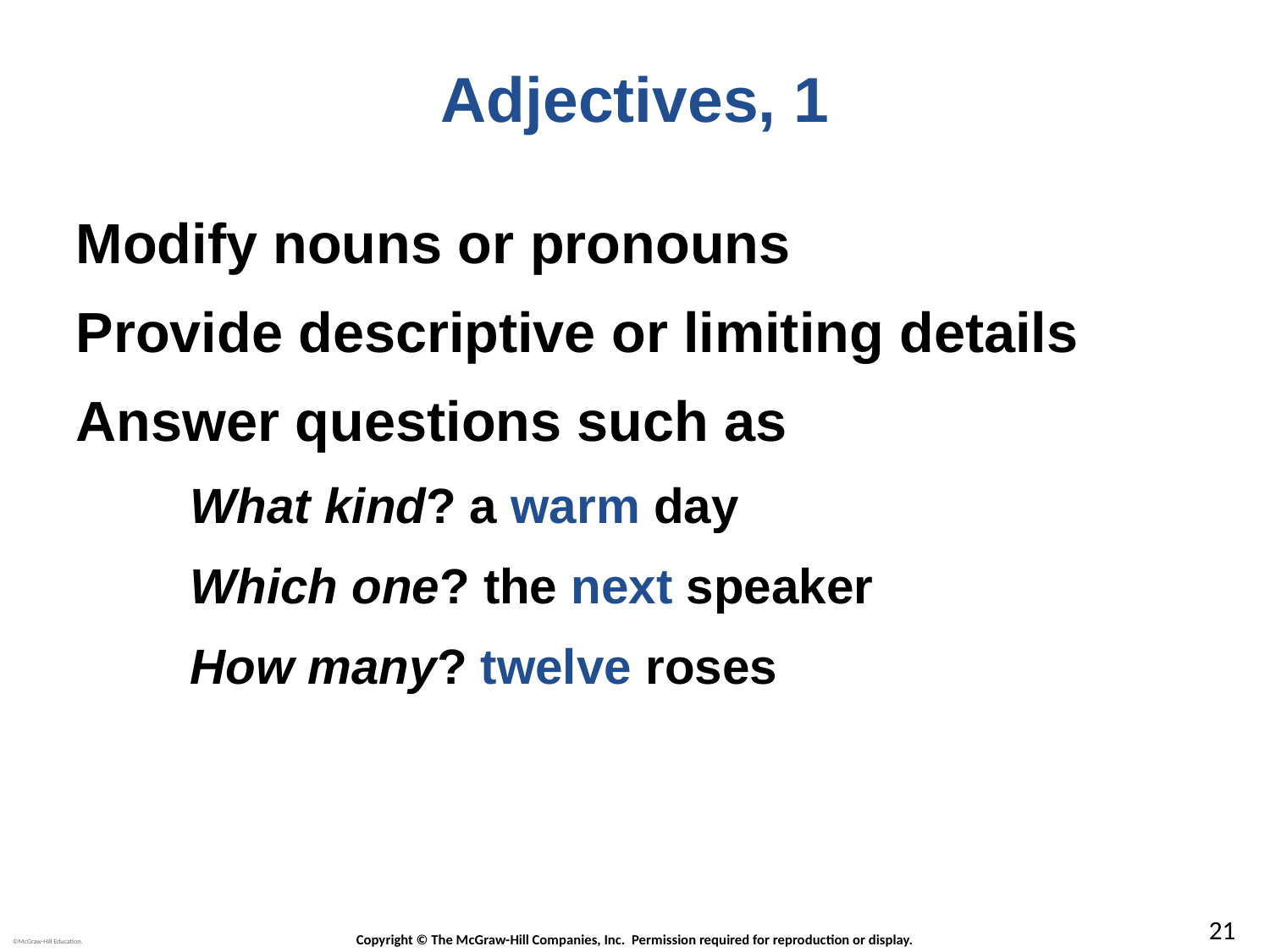

# Adjectives, 1
Modify nouns or pronouns
Provide descriptive or limiting details
Answer questions such as
What kind? a warm day
Which one? the next speaker
How many? twelve roses